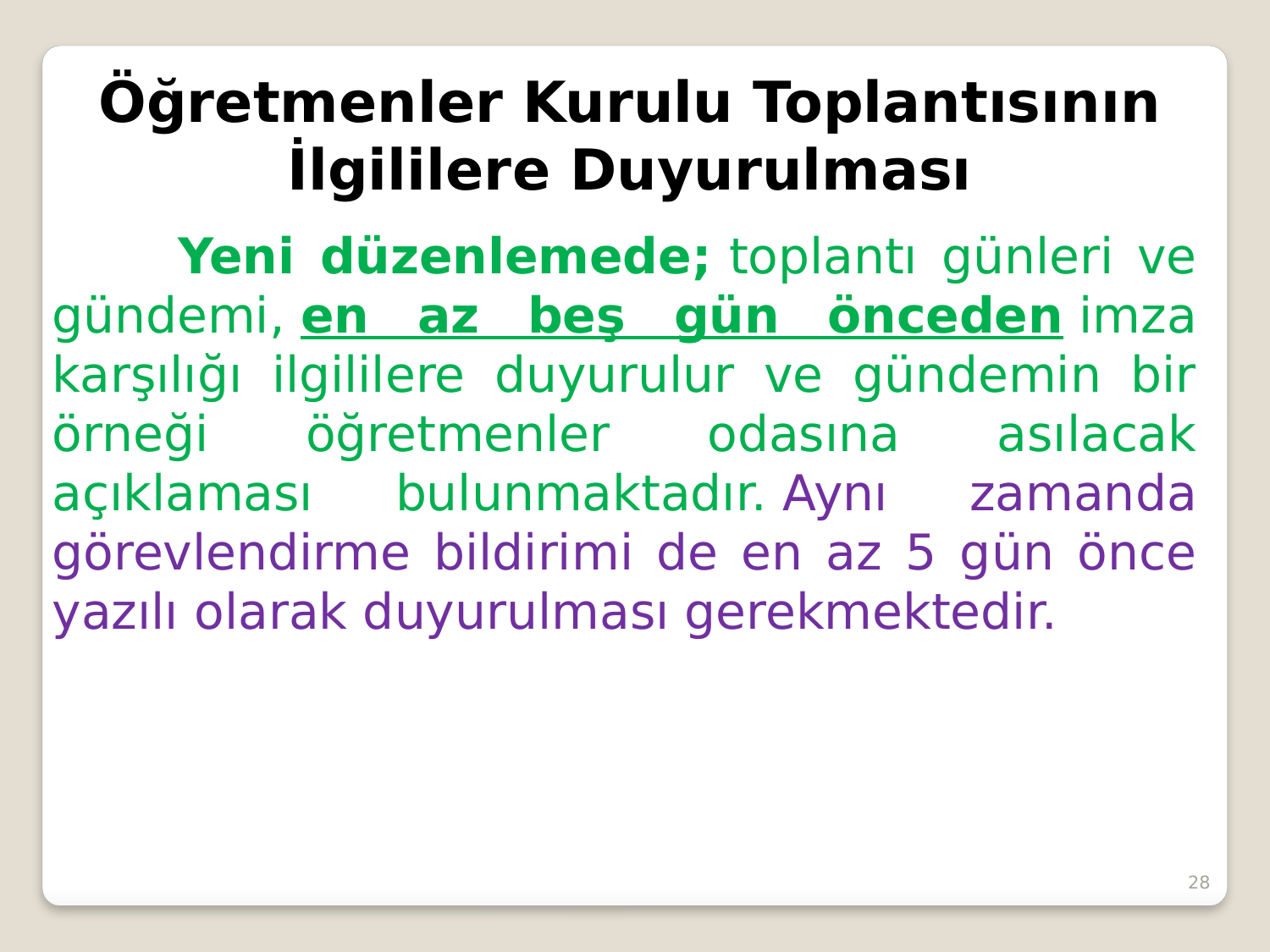

Öğretmenler Kurulu Toplantısının İlgililere Duyurulması

     Yeni düzenlemede; toplantı günleri ve gündemi, en az beş gün önceden imza karşılığı ilgililere duyurulur ve gündemin bir örneği öğretmenler odasına asılacak açıklaması bulunmaktadır. Aynı zamanda görevlendirme bildirimi de en az 5 gün önce yazılı olarak duyurulması gerekmektedir.
28